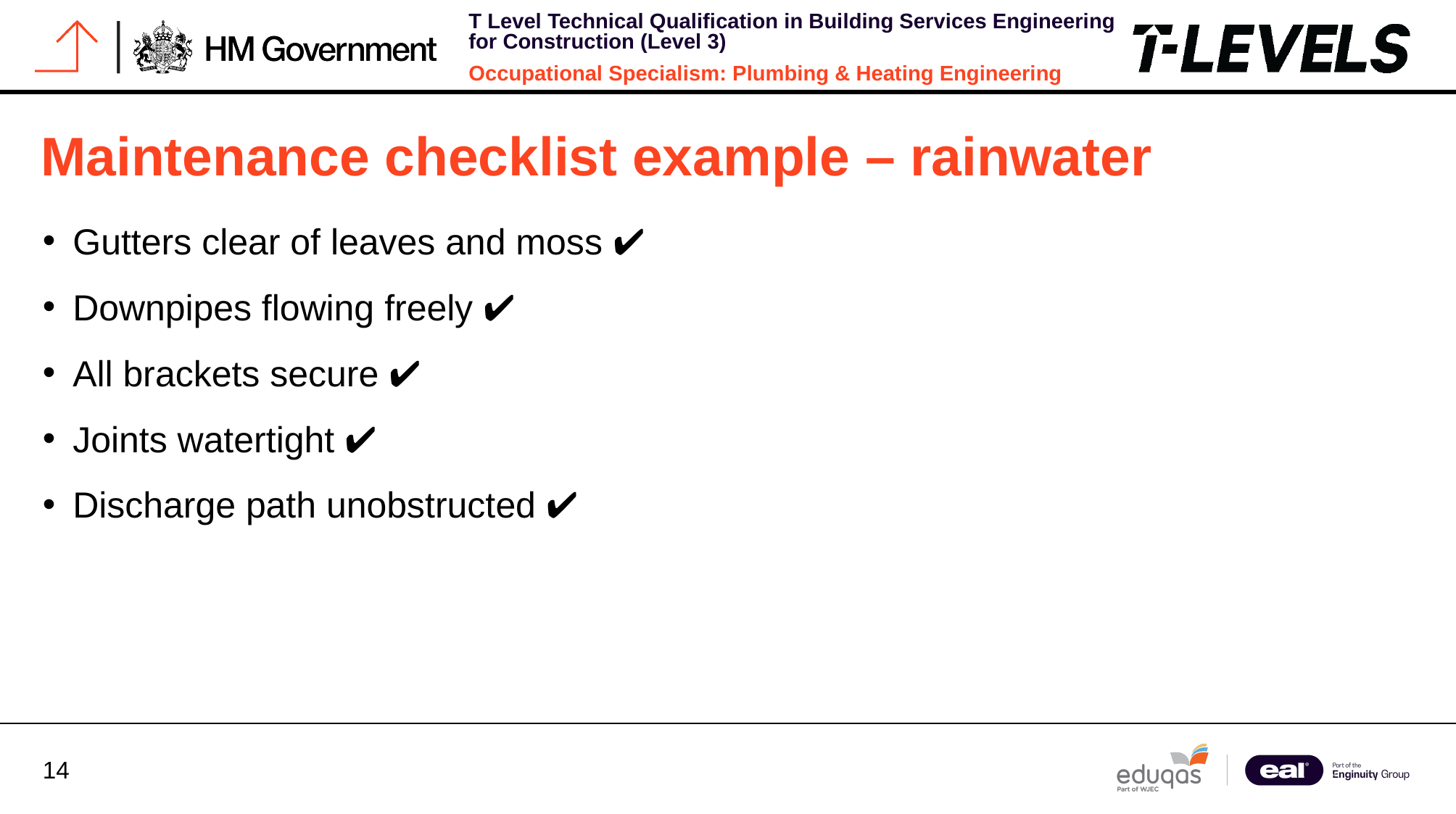

# Maintenance checklist example – rainwater
Gutters clear of leaves and moss ✔
Downpipes flowing freely ✔
All brackets secure ✔
Joints watertight ✔
Discharge path unobstructed ✔